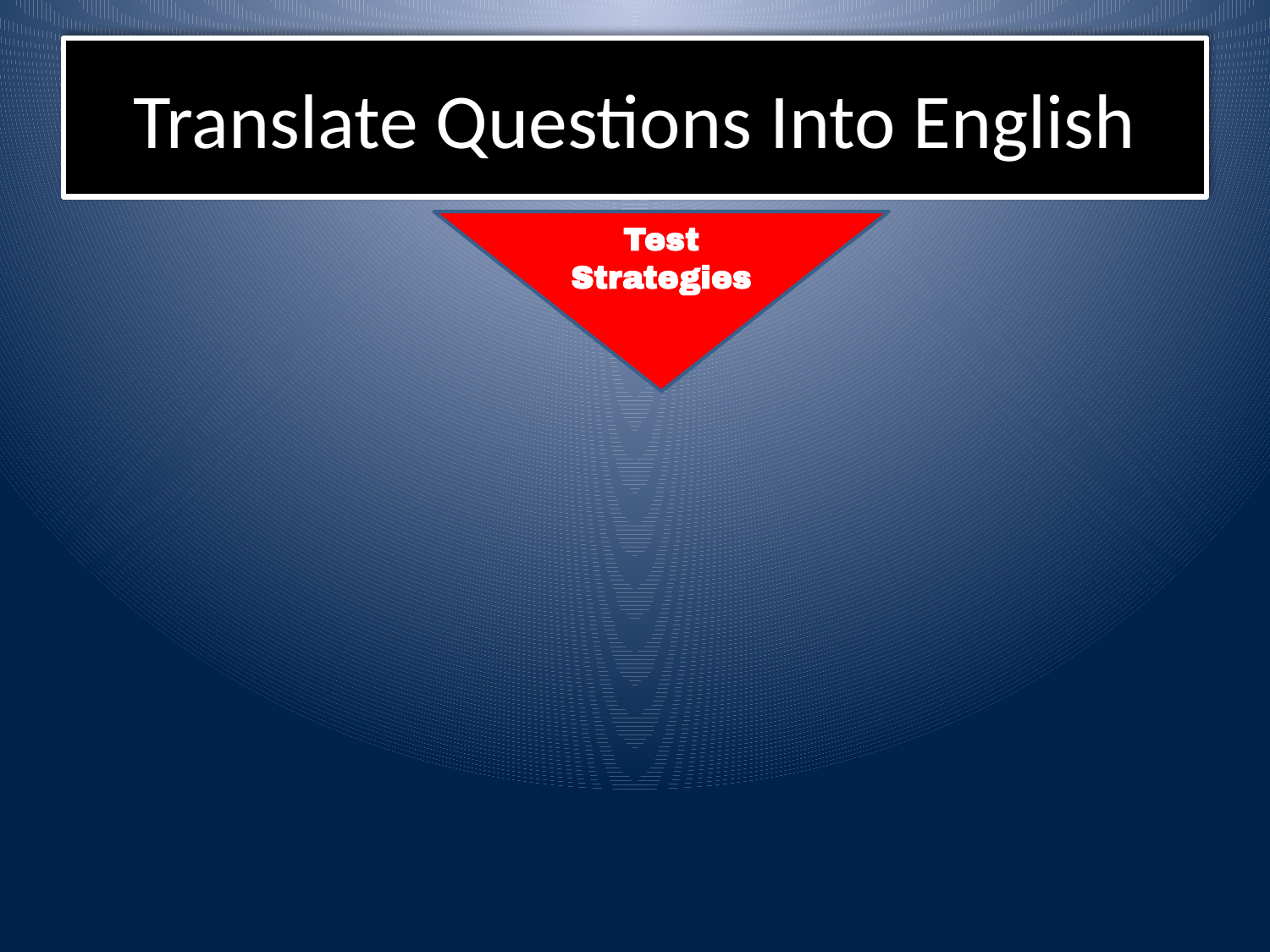

# Translate Questions Into English
Test Strategies